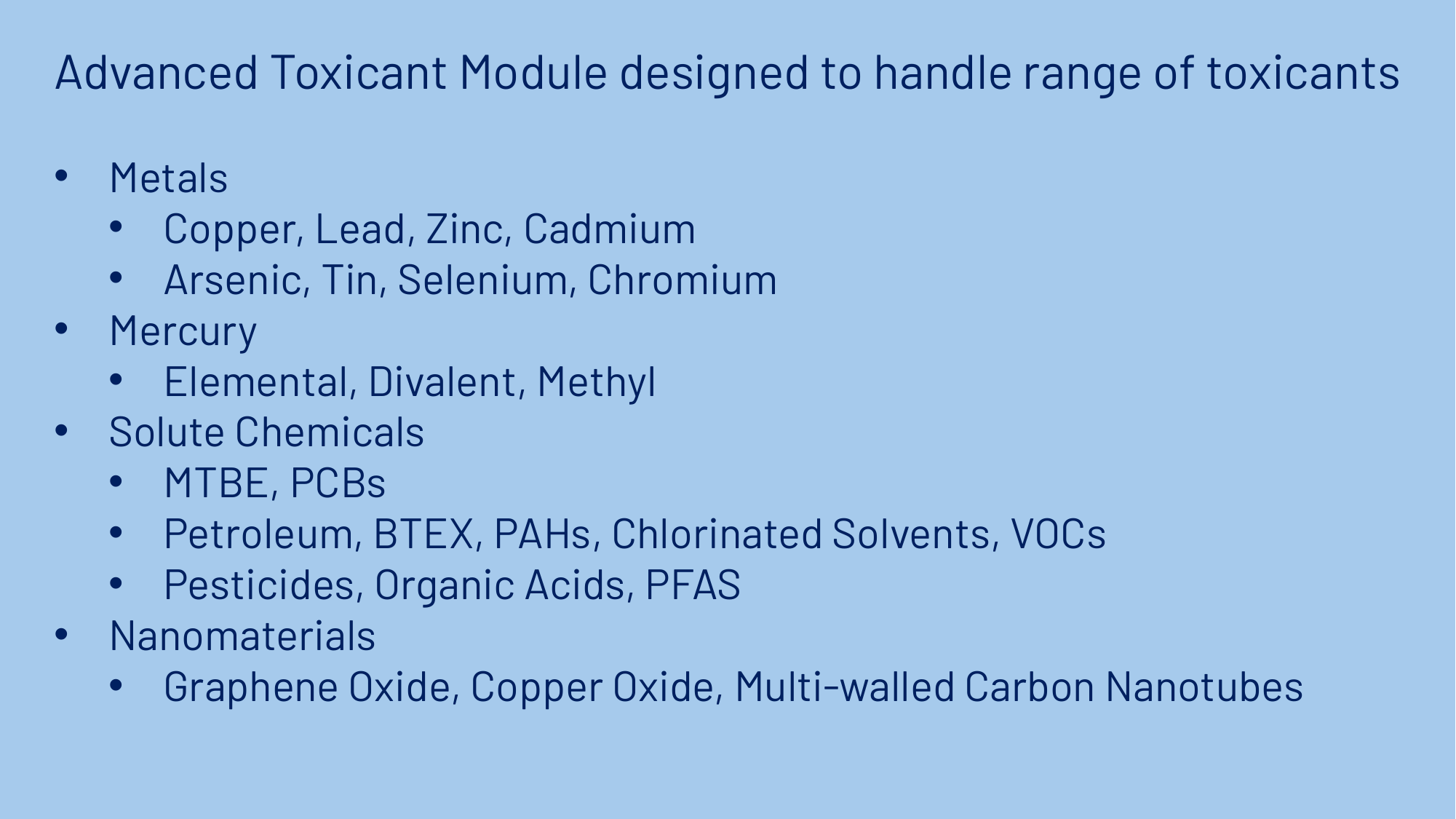

Advanced Toxicant Module designed to handle range of toxicants

Metals
Copper, Lead, Zinc, Cadmium
Arsenic, Tin, Selenium, Chromium
Mercury
Elemental, Divalent, Methyl
Solute Chemicals
MTBE, PCBs
Petroleum, BTEX, PAHs, Chlorinated Solvents, VOCs
Pesticides, Organic Acids, PFAS
Nanomaterials
Graphene Oxide, Copper Oxide, Multi-walled Carbon Nanotubes